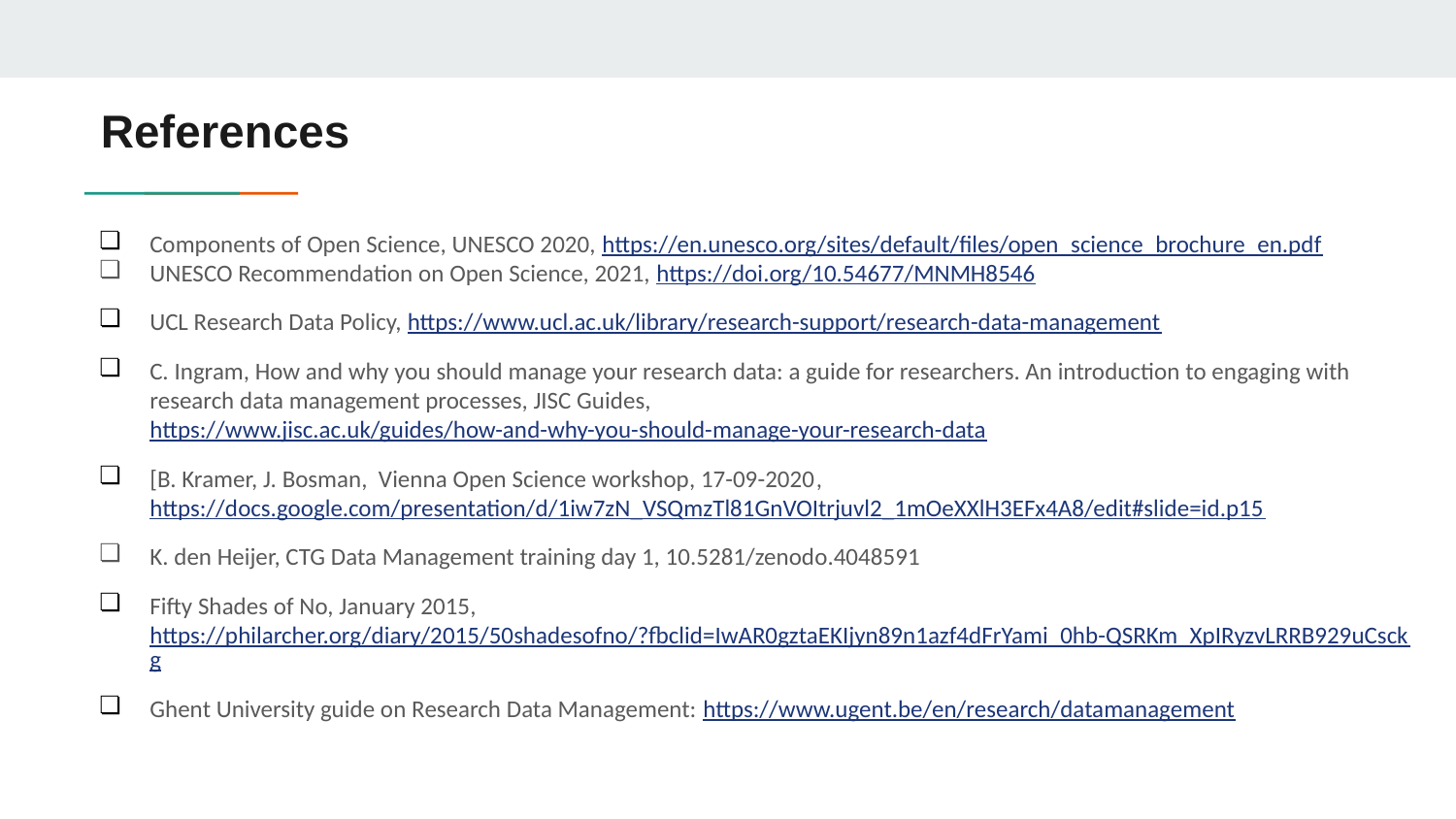

# References
Components of Open Science, UNESCO 2020, https://en.unesco.org/sites/default/files/open_science_brochure_en.pdf
UNESCO Recommendation on Open Science, 2021, https://doi.org/10.54677/MNMH8546
UCL Research Data Policy, https://www.ucl.ac.uk/library/research-support/research-data-management
C. Ingram, How and why you should manage your research data: a guide for researchers. An introduction to engaging with research data management processes, JISC Guides, https://www.jisc.ac.uk/guides/how-and-why-you-should-manage-your-research-data
[B. Kramer, J. Bosman,  Vienna Open Science workshop, 17-09-2020, https://docs.google.com/presentation/d/1iw7zN_VSQmzTl81GnVOItrjuvl2_1mOeXXlH3EFx4A8/edit#slide=id.p15
K. den Heijer, CTG Data Management training day 1, 10.5281/zenodo.4048591
Fifty Shades of No, January 2015, https://philarcher.org/diary/2015/50shadesofno/?fbclid=IwAR0gztaEKIjyn89n1azf4dFrYami_0hb-QSRKm_XpIRyzvLRRB929uCsckg
Ghent University guide on Research Data Management: https://www.ugent.be/en/research/datamanagement